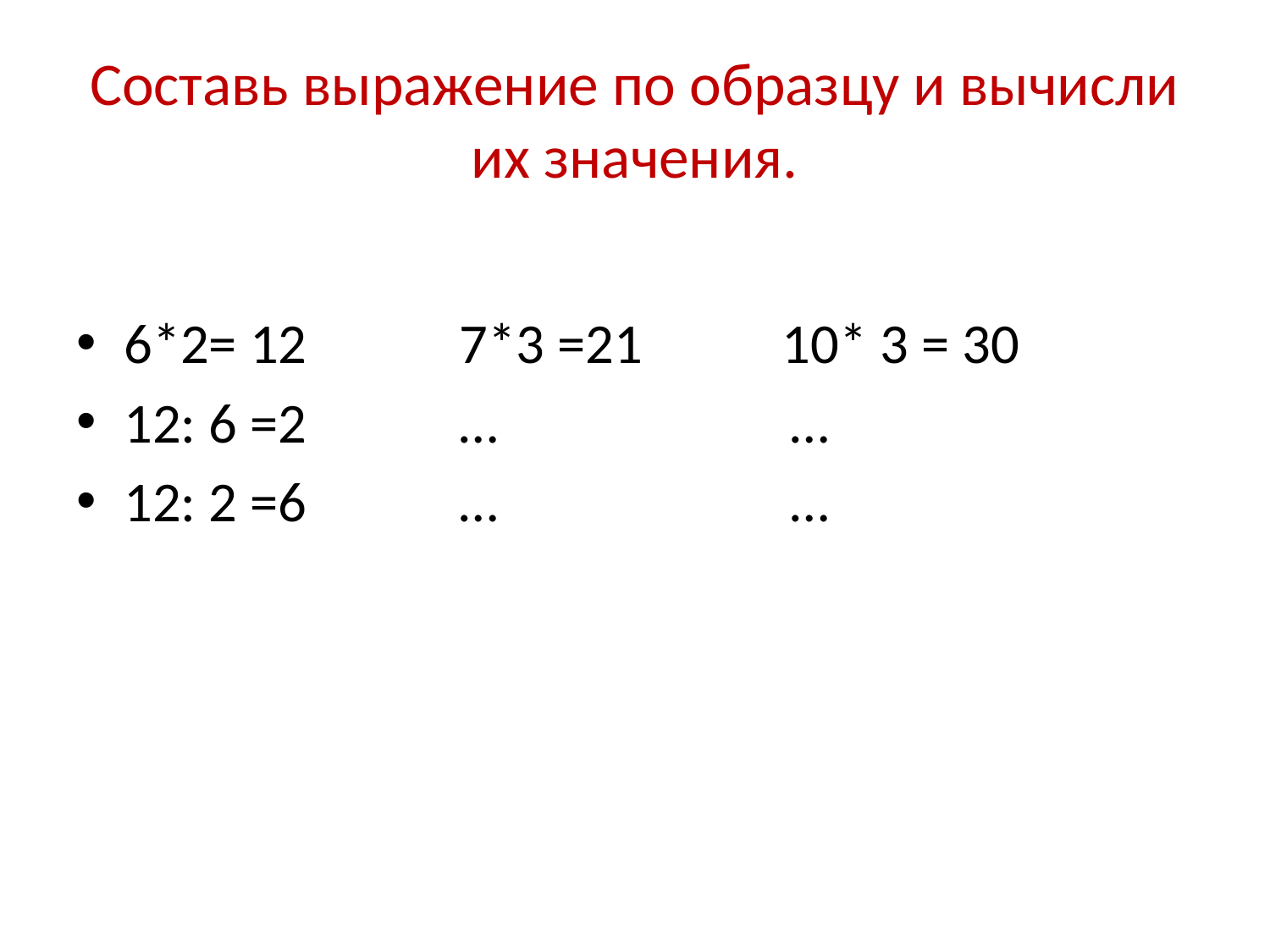

# Составь выражение по образцу и вычисли их значения.

6*2= 12            7*3 =21           10* 3 = 30
12: 6 =2            …                       …
12: 2 =6            …                       …